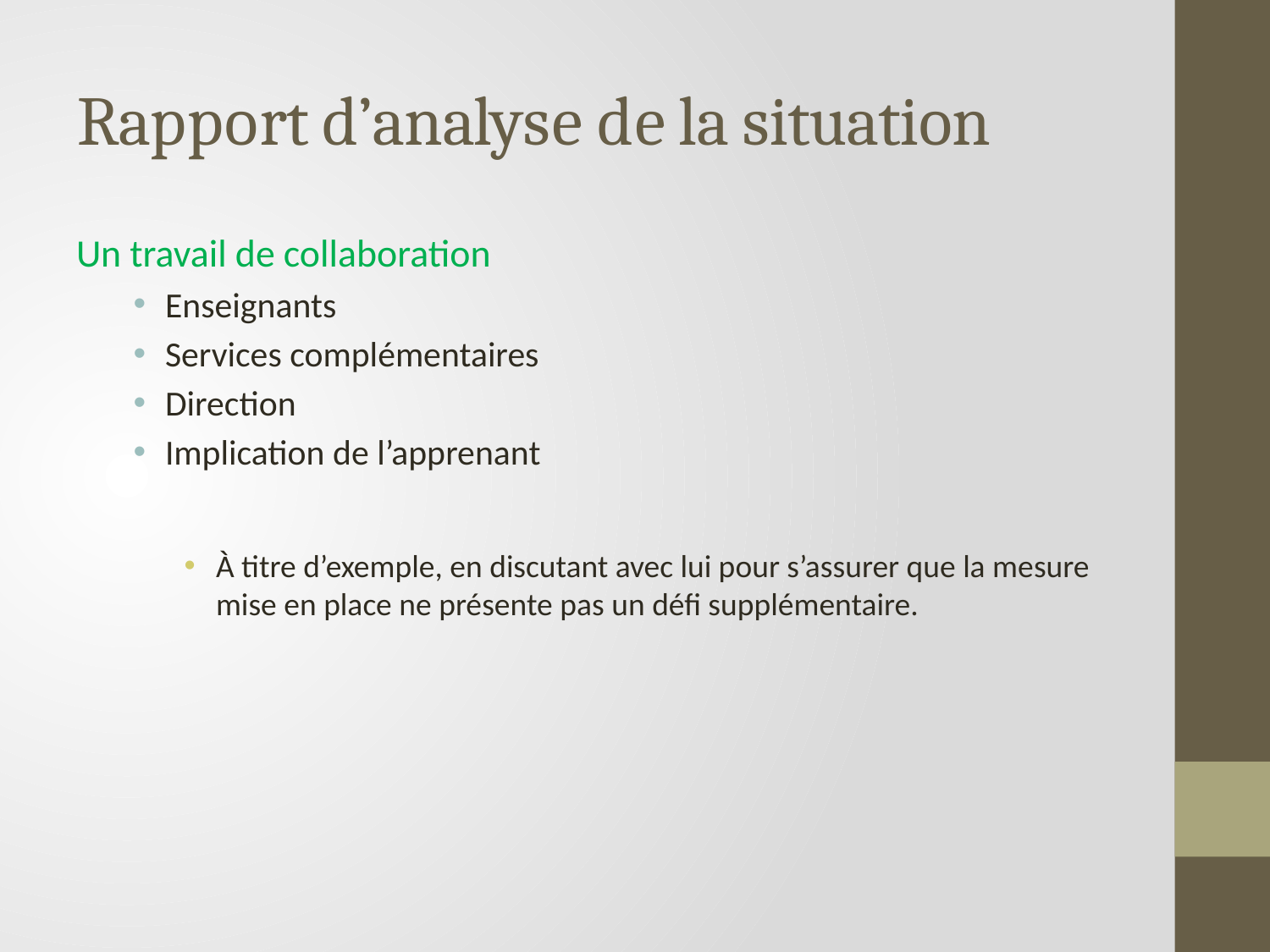

# Rapport d’analyse de la situation
Un travail de collaboration
Enseignants
Services complémentaires
Direction
Implication de l’apprenant

À titre d’exemple, en discutant avec lui pour s’assurer que la mesure mise en place ne présente pas un défi supplémentaire.